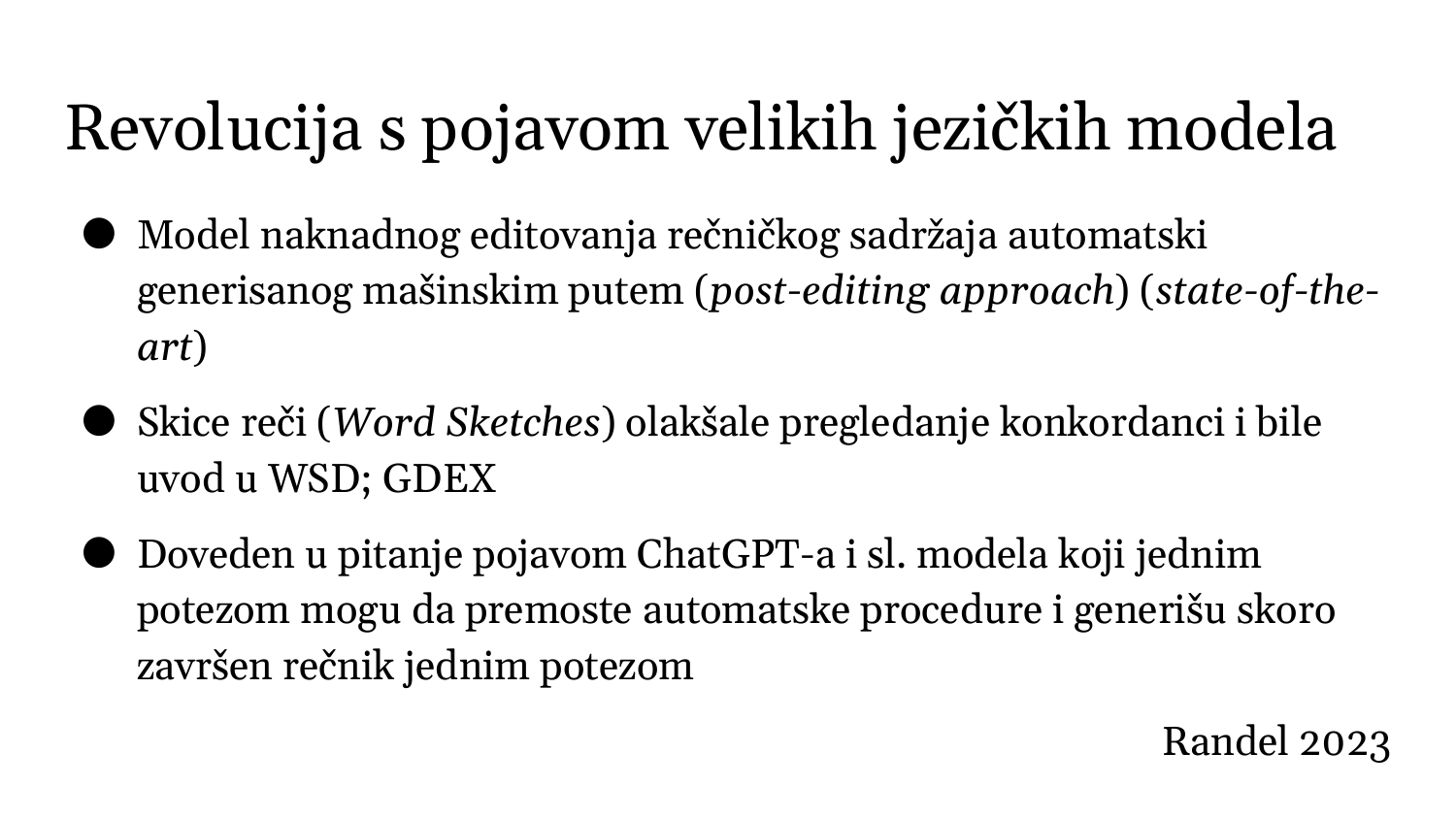

# Revolucija s pojavom velikih jezičkih modela
Model naknadnog editovanja rečničkog sadržaja automatski generisanog mašinskim putem (post-editing approach) (state-of-the-art)
Skice reči (Word Sketches) olakšale pregledanje konkordanci i bile uvod u WSD; GDEX
Doveden u pitanje pojavom ChatGPT-a i sl. modela koji jednim potezom mogu da premoste automatske procedure i generišu skoro završen rečnik jednim potezom
Randel 2023